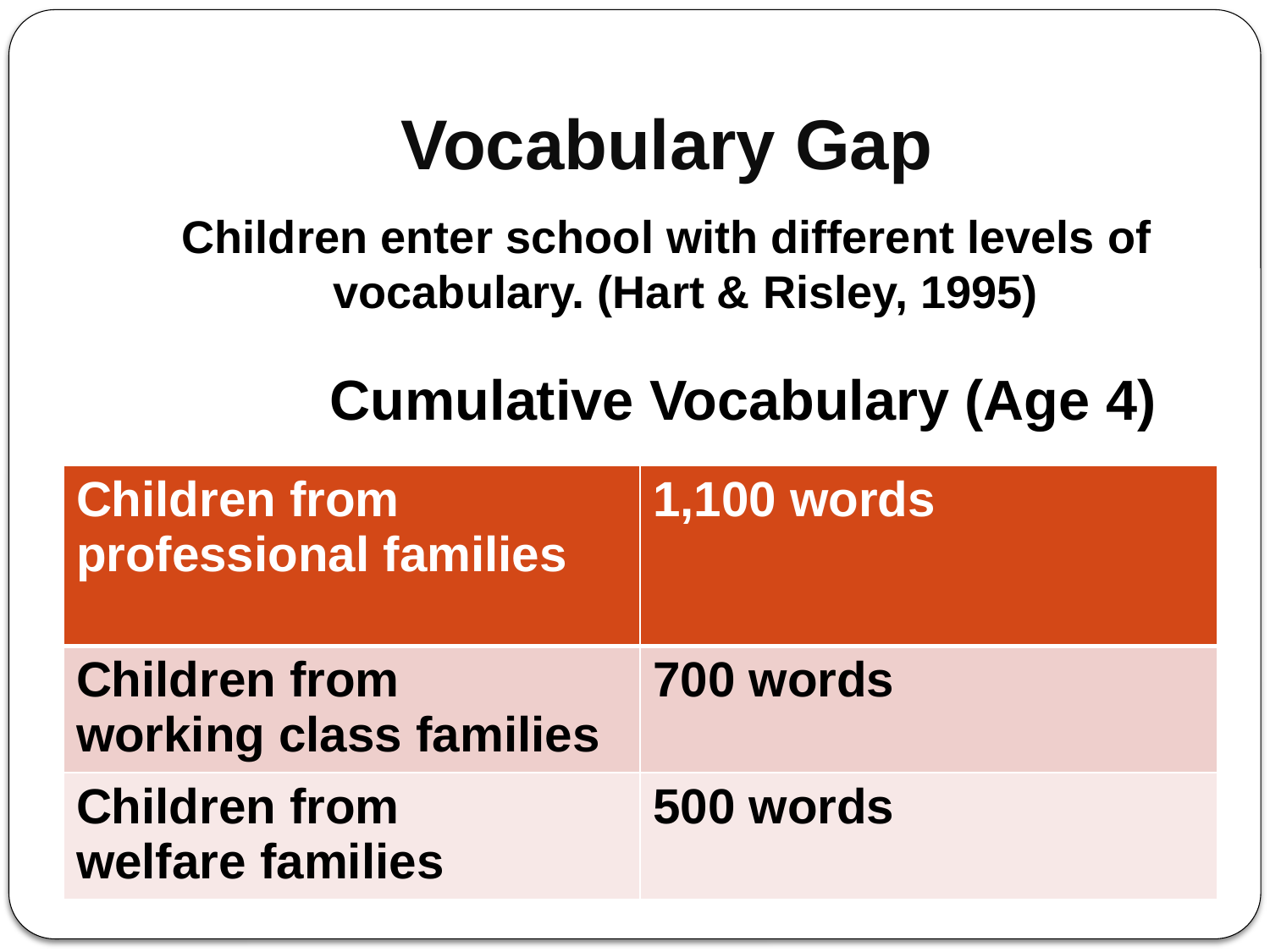

# Vocabulary Gap
Children enter school with different levels of vocabulary. (Hart & Risley, 1995)

               Cumulative Vocabulary (Age 4)

| Children from professional families | 1,100 words |
| --- | --- |
| Children from working class families | 700 words |
| Children from welfare families | 500 words |